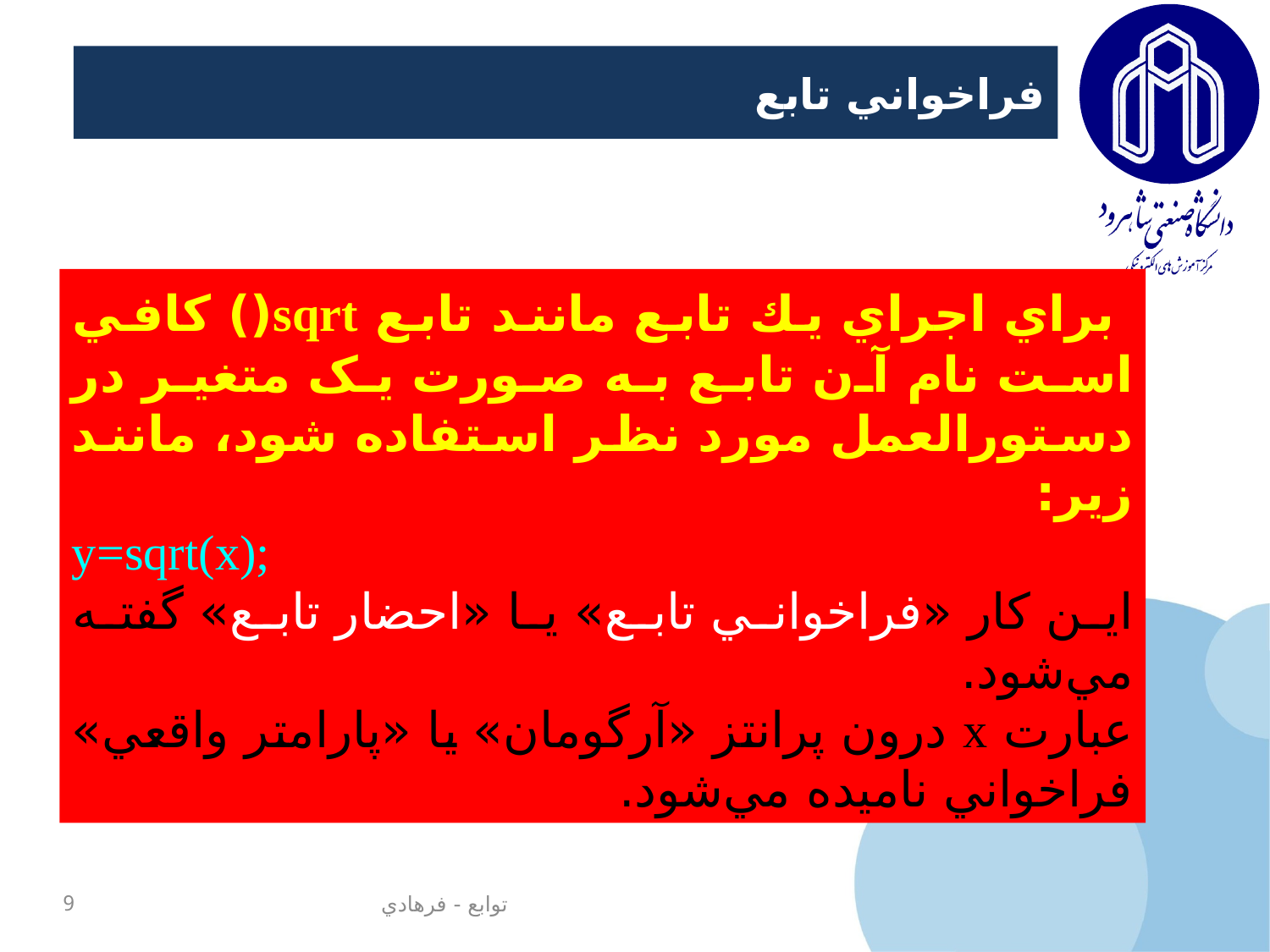

# فراخواني تابع
 براي اجراي يك تابع مانند تابع sqrt() کافي است نام آن تابع به صورت يک متغير در دستورالعمل مورد نظر استفاده شود، مانند زير:
y=sqrt(x);
اين کار «فراخواني تابع» يا «احضار تابع» گفته مي‌شود.
عبارت x درون پرانتز «آرگومان» يا «پارامتر واقعي» فراخواني ناميده مي‌شود.
9
توابع - فرهادي